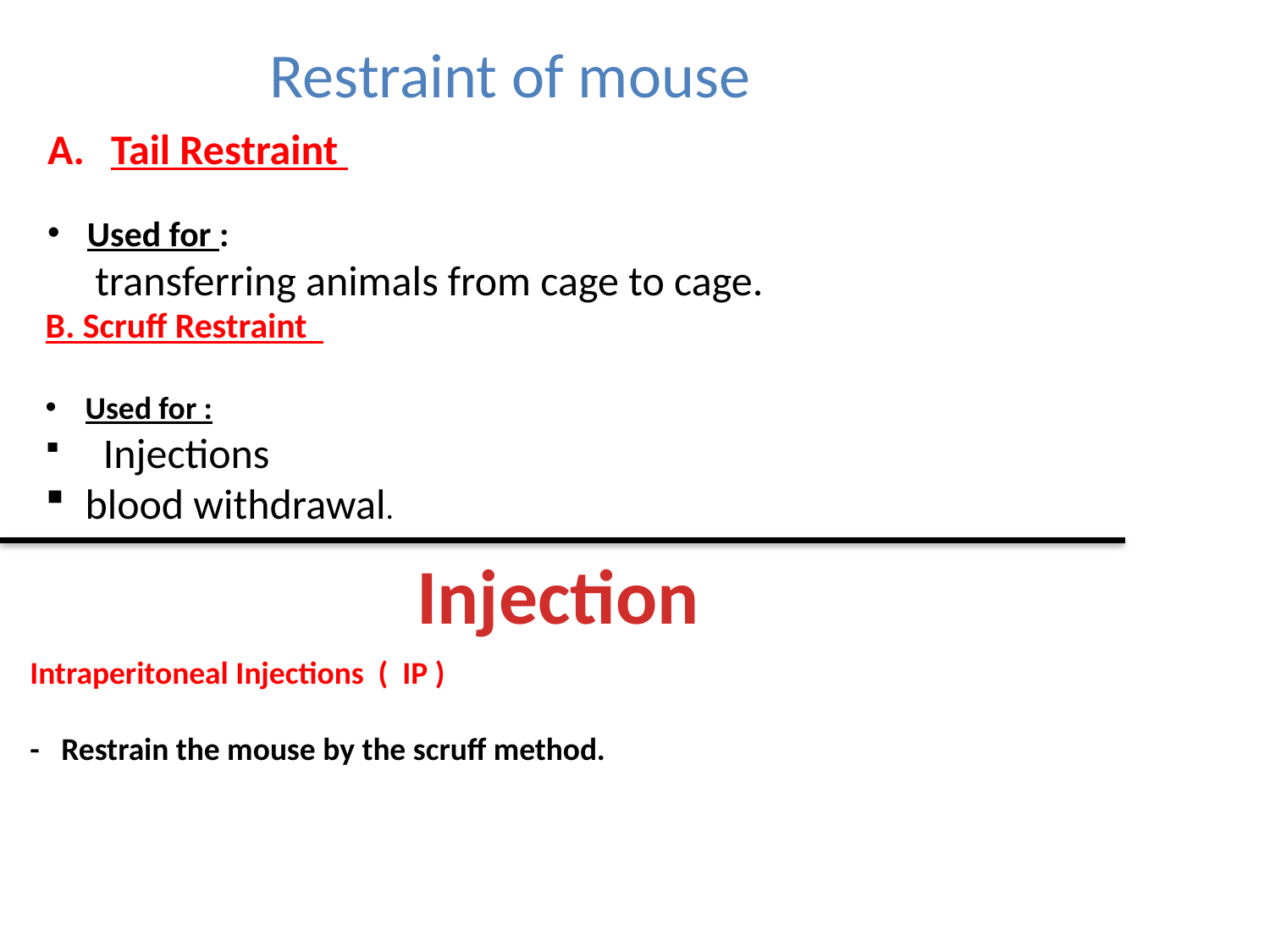

# Restraint of mouse
Tail Restraint

Used for :
     transferring animals from cage to cage.
B. Scruff Restraint

Used for :
      Injections
blood withdrawal.
Injection
Intraperitoneal Injections  (  IP )
-   Restrain the mouse by the scruff method.